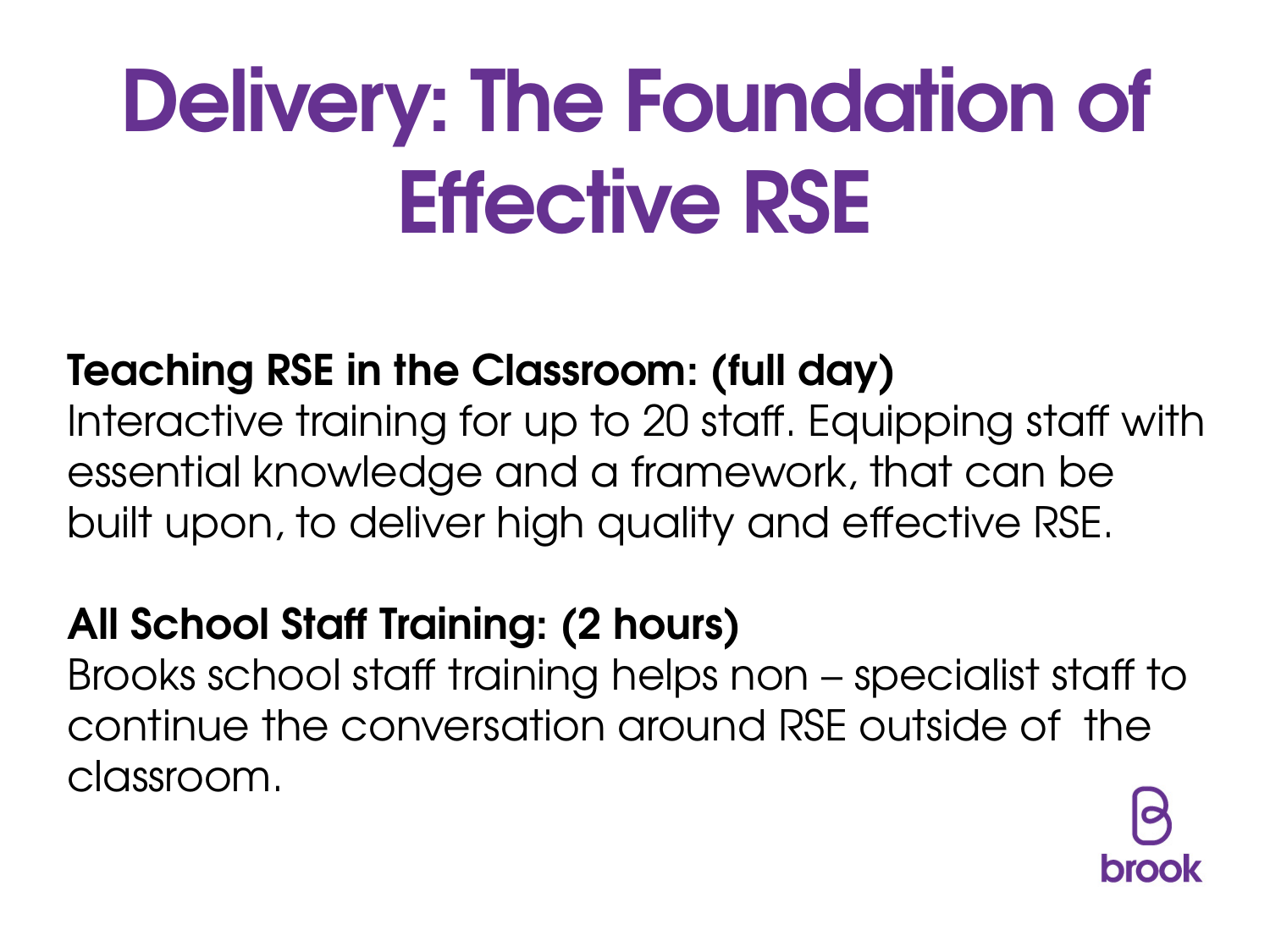

# Delivery: The Foundation of Effective RSE

Teaching RSE in the Classroom: (full day)
Interactive training for up to 20 staff. Equipping staff with essential knowledge and a framework, that can be  built upon, to deliver high quality and effective RSE.

All School Staff Training: (2 hours)
Brooks school staff training helps non – specialist staff to continue the conversation around RSE outside of  the classroom.